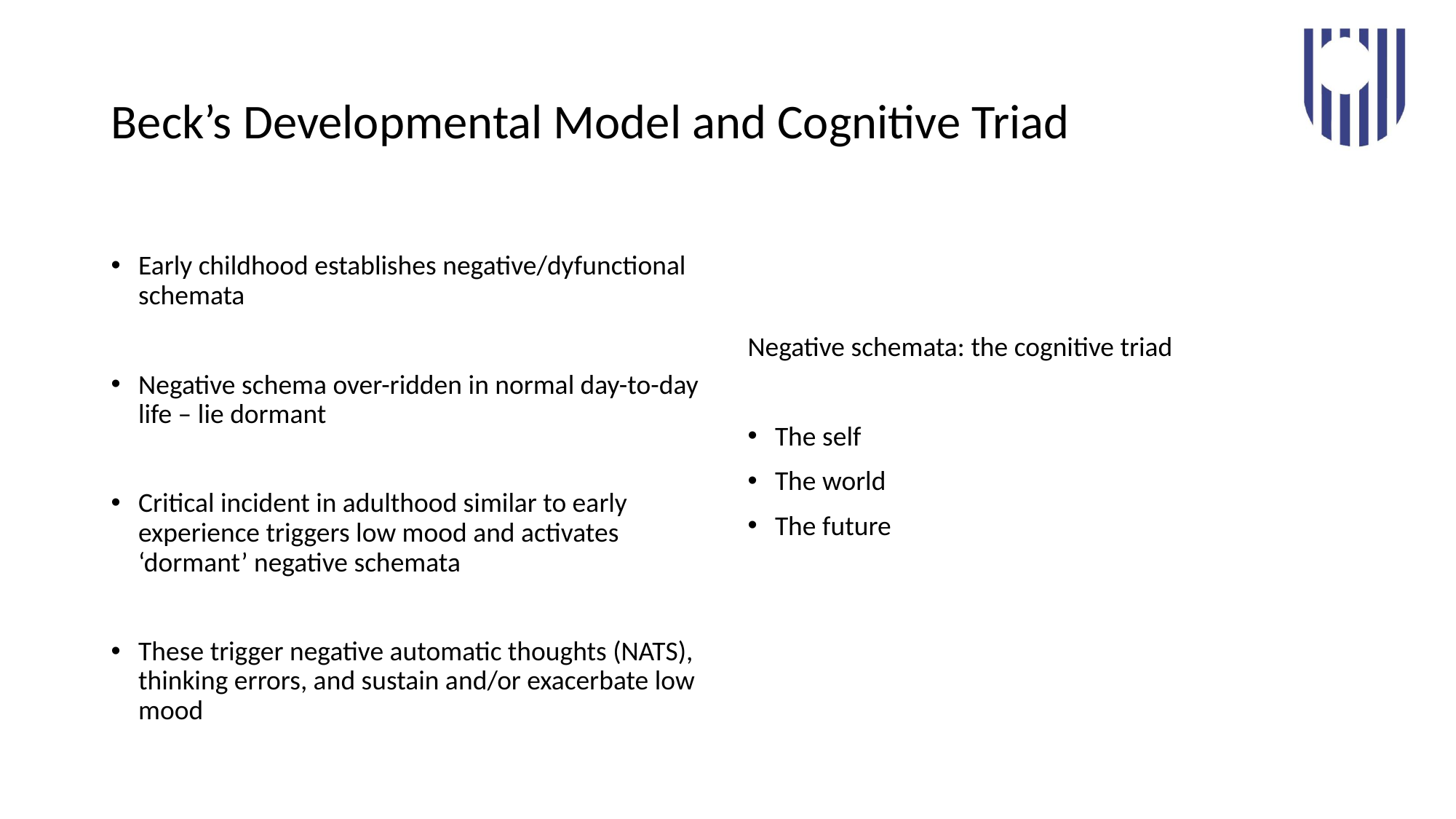

# Beck’s Developmental Model and Cognitive Triad

Negative schemata: the cognitive triad

The self
The world
The future

Early childhood establishes negative/dyfunctional schemata

Negative schema over-ridden in normal day-to-day life – lie dormant

Critical incident in adulthood similar to early experience triggers low mood and activates ‘dormant’ negative schemata

These trigger negative automatic thoughts (NATS), thinking errors, and sustain and/or exacerbate low mood